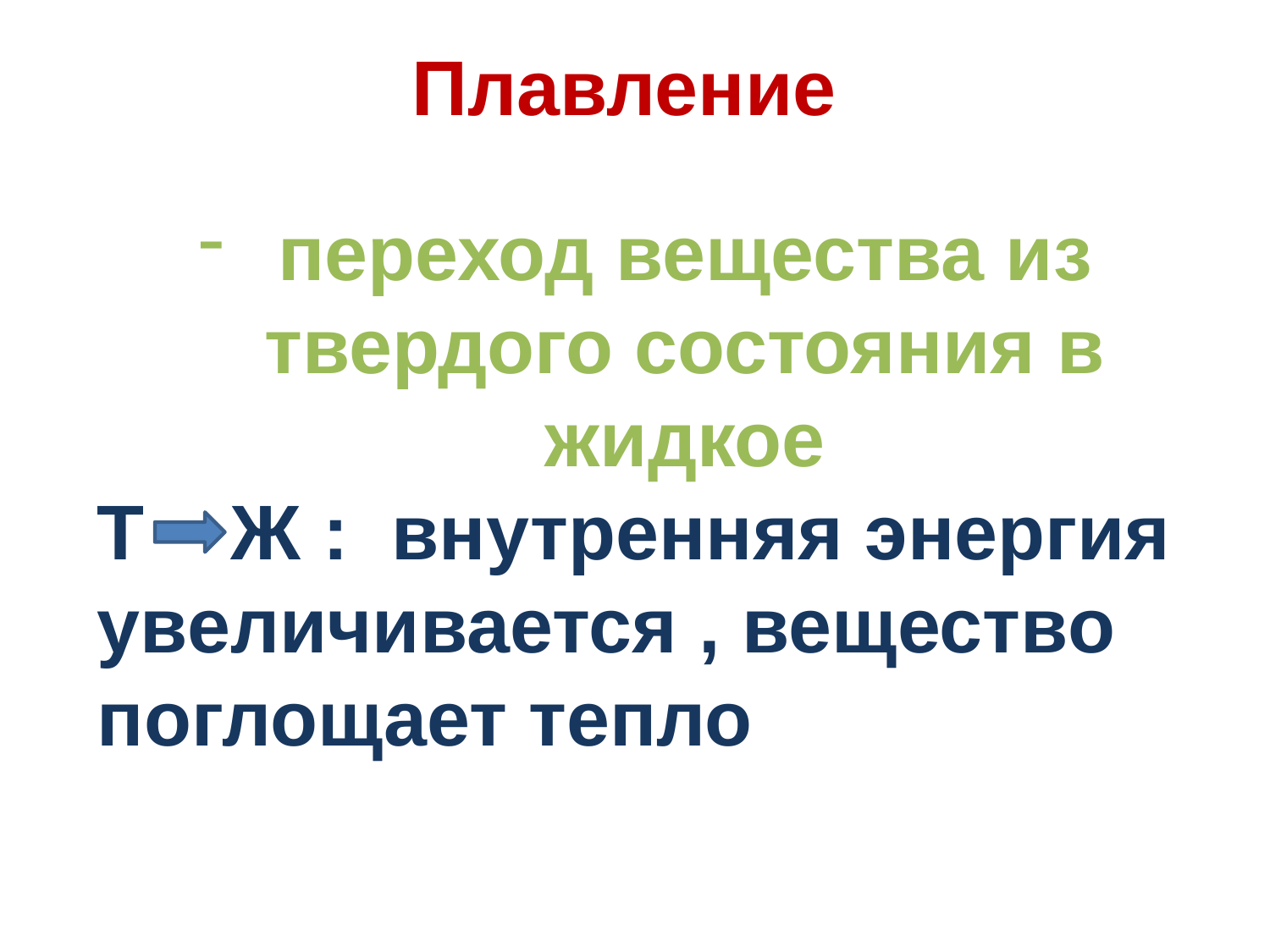

# Плавление
переход вещества из твердого состояния в жидкое
Т    Ж :  внутренняя энергия увеличивается , вещество поглощает тепло